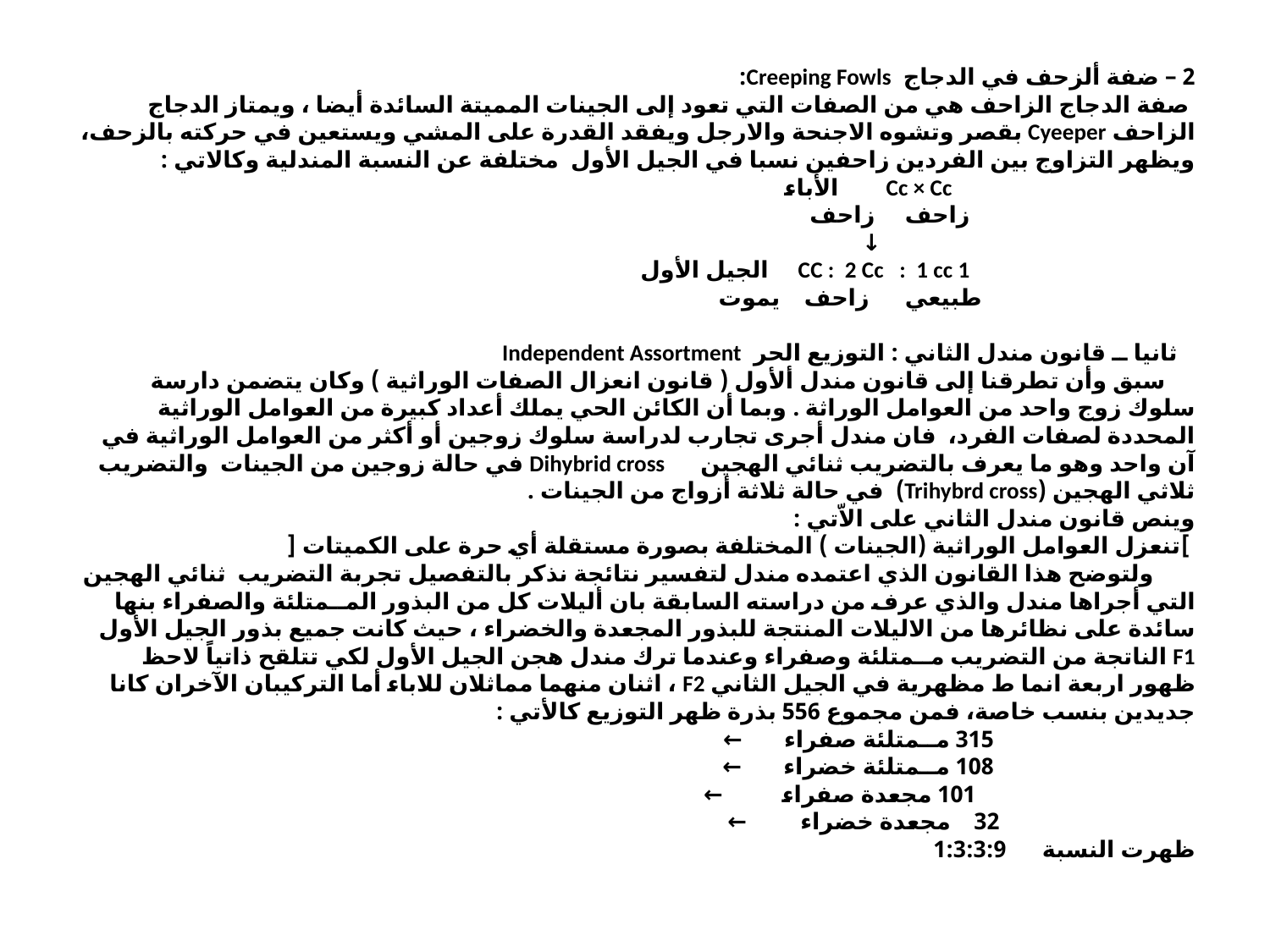

# 2 – ضفة ألزحف في الدجاج  Creeping Fowls: صفة الدجاج الزاحف هي من الصفات التي تعود إلى الجينات المميتة السائدة أيضا ، ويمتاز الدجاج الزاحف Cyeeper بقصر وتشوه الاجنحة والارجل ويفقد القدرة على المشي ويستعين في حركته بالزحف، ويظهر التزاوج بين الفردين زاحفين نسبا في الجيل الأول  مختلفة عن النسبة المندلية وكالاتي : Cc × Cc        الأباء زاحف     زاحف ↓ CC :  2 Cc   :  1 cc 1     الجيل الأول طبيعي      زاحف    يموت ثانيا ــ قانون مندل الثاني : التوزيع الحر  Independent Assortment سبق وأن تطرقنا إلى قانون مندل ألأول ( قانون انعزال الصفات الوراثية ) وكان يتضمن دارسة سلوك زوج واحد من العوامل الوراثة . وبما أن الكائن الحي يملك أعداد كبيرة من العوامل الوراثية المحددة لصفات الفرد،  فان مندل أجرى تجارب لدراسة سلوك زوجين أو أكثر من العوامل الوراثية في آن واحد وهو ما يعرف بالتضريب ثنائي الهجين      Dihybrid cross في حالة زوجين من الجينات  والتضريب ثلاثي الهجين (Trihybrd cross)  في حالة ثلاثة أزواج من الجينات . وينص قانون مندل الثاني على الاّتي : ]تنعزل العوامل الوراثية (الجينات ) المختلفة بصورة مستقلة أي حرة على الكميتات [ ولتوضح هذا القانون الذي اعتمده مندل لتفسير نتائجة نذكر بالتفصيل تجربة التضريب  ثنائي الهجين التي أجراها مندل والذي عرف من دراسته السابقة بان أليلات كل من البذور المــمتلئة والصفراء بنها سائدة على نظائرها من الاليلات المنتجة للبذور المجعدة والخضراء ، حيث كانت جميع بذور الجيل الأول  F1 الناتجة من التضريب مــمتلئة وصفراء وعندما ترك مندل هجن الجيل الأول لكي تتلقح ذاتياً لاحظ ظهور اربعة انما ط مظهرية في الجيل الثاني F2 ، اثنان منهما مماثلان للاباء أما التركيبان الآخران كانا جديدين بنسب خاصة، فمن مجموع 556 بذرة ظهر التوزيع كالأتي : 315 مــمتلئة صفراء       ← 108 مــمتلئة خضراء       ← 101 مجعدة صفراء          ← 32    مجعدة خضراء         ← ظهرت النسبة      1:3:3:9